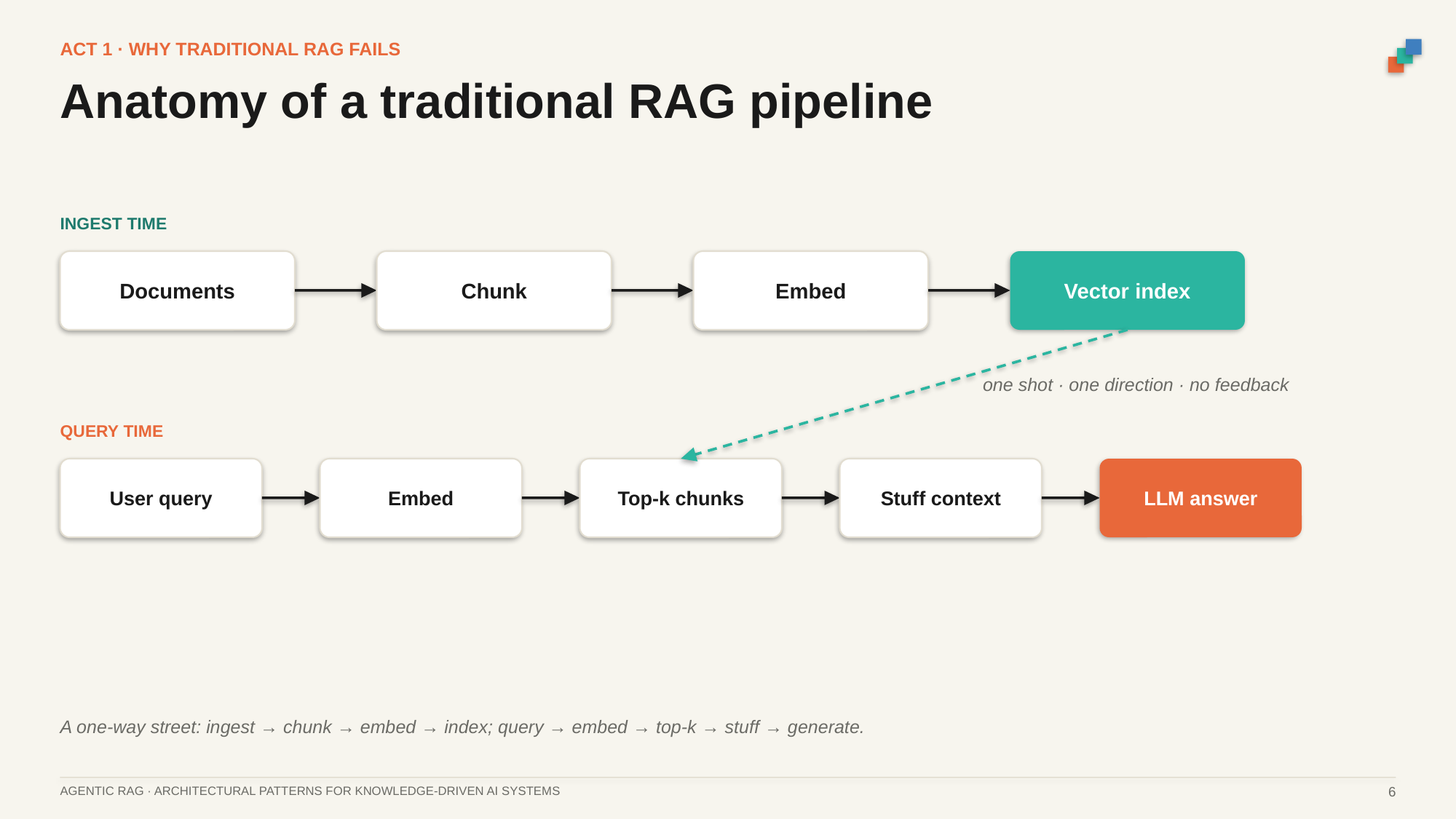

ACT 1 · WHY TRADITIONAL RAG FAILS

Anatomy of a traditional RAG pipeline
INGEST TIME
Documents
Chunk
Embed
Vector index

one shot · one direction · no feedback

QUERY TIME

User query
Embed
Top-k chunks
Stuff context
LLM answer

A one-way street: ingest → chunk → embed → index; query → embed → top-k → stuff → generate.

AGENTIC RAG · ARCHITECTURAL PATTERNS FOR KNOWLEDGE-DRIVEN AI SYSTEMS
6